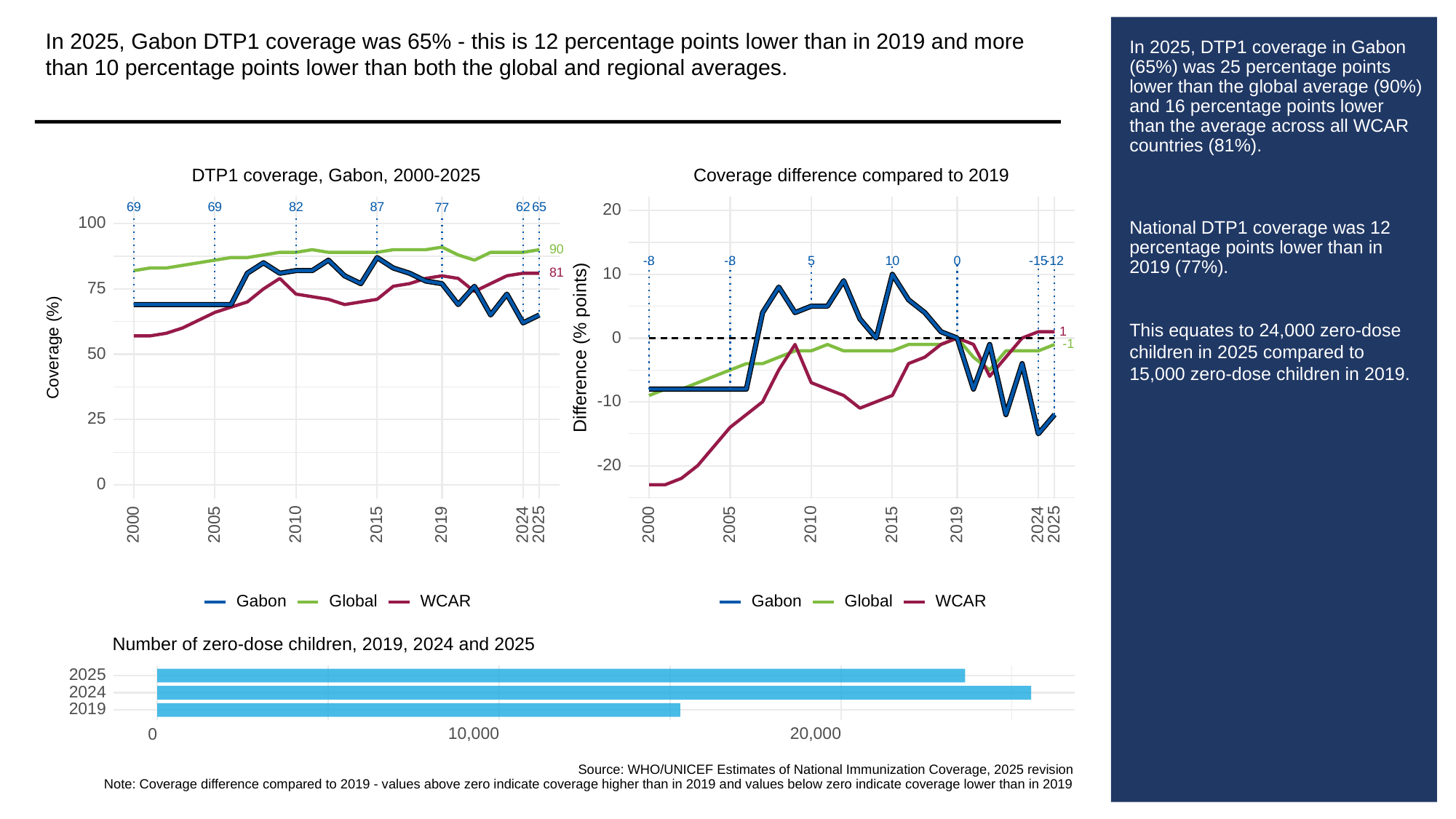

In 2025, Gabon DTP1 coverage was 65% - this is 12 percentage points lower than in 2019 and more than 10 percentage points lower than both the global and regional averages.
# In 2025, DTP1 coverage in Gabon (65%) was 25 percentage points lower than the global average (90%) and 16 percentage points lower than the average across all WCAR countries (81%).

National DTP1 coverage was 12 percentage points lower than in 2019 (77%).

This equates to 24,000 zero-dose children in 2025 compared to 15,000 zero-dose children in 2019.

DTP1 coverage, Gabon, 2000-2025
Coverage difference compared to 2019

69
69
82
87
62
65
77
20

100

90

-8
-8
10
0
-15
-12
5

10
81

75

1

0

Difference (% points)
-1
Coverage (%)
50

-10

25

-20

0

2000
2005
2010
2015
2019
2024
2025
2000
2005
2010
2015
2019
2024
2025
Gabon
Global
WCAR
Gabon
Global
WCAR

Number of zero-dose children, 2019, 2024 and 2025

2025

2024

2019

10,000
20,000
0
Source: WHO/UNICEF Estimates of National Immunization Coverage, 2025 revision
Note: Coverage difference compared to 2019 - values above zero indicate coverage higher than in 2019 and values below zero indicate coverage lower than in 2019